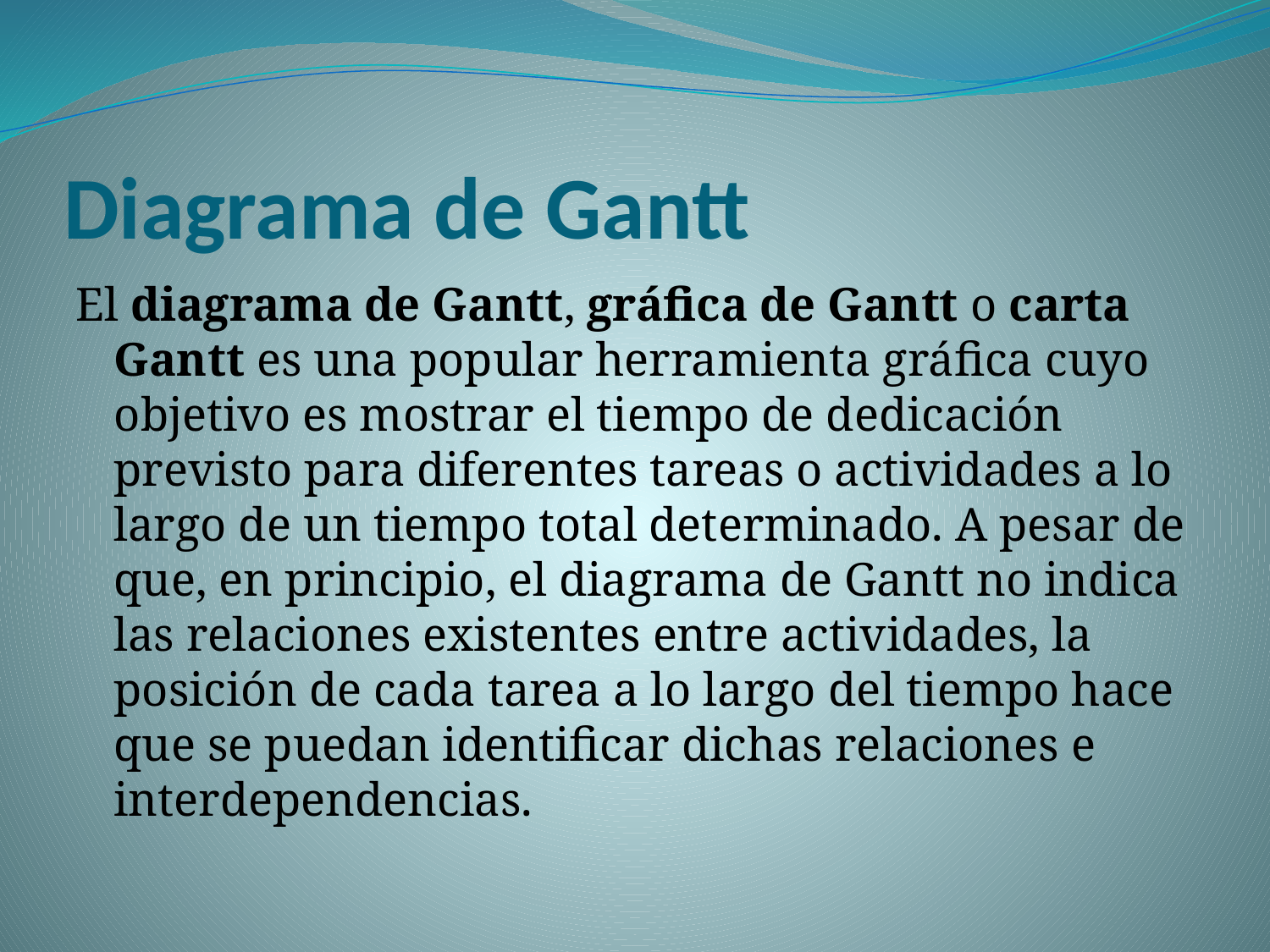

# Diagrama de Gantt
El diagrama de Gantt, gráfica de Gantt o carta Gantt es una popular herramienta gráfica cuyo objetivo es mostrar el tiempo de dedicación previsto para diferentes tareas o actividades a lo largo de un tiempo total determinado. A pesar de que, en principio, el diagrama de Gantt no indica las relaciones existentes entre actividades, la posición de cada tarea a lo largo del tiempo hace que se puedan identificar dichas relaciones e interdependencias.